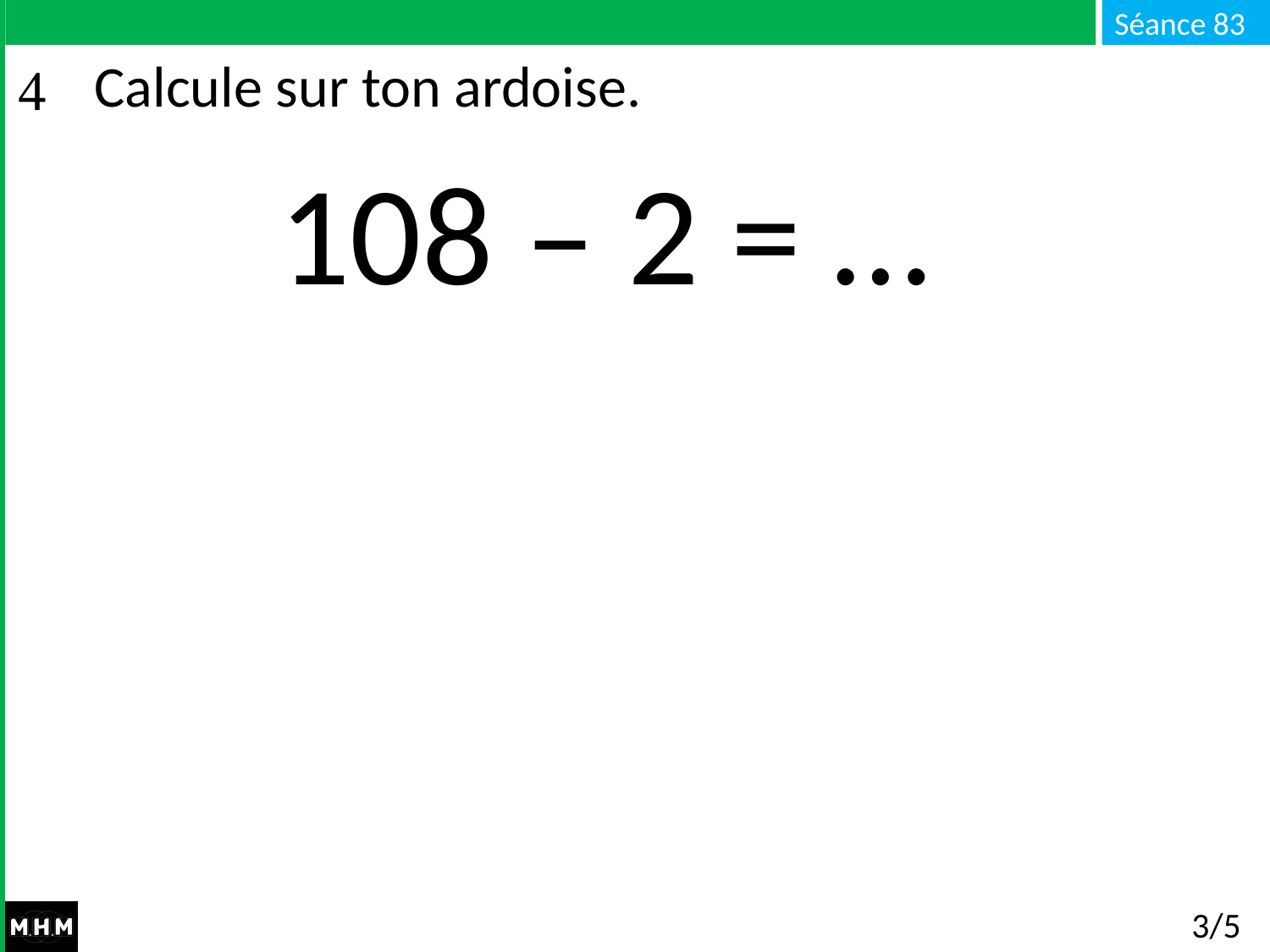

# Calcule sur ton ardoise.
108 – 2 = …
3/5